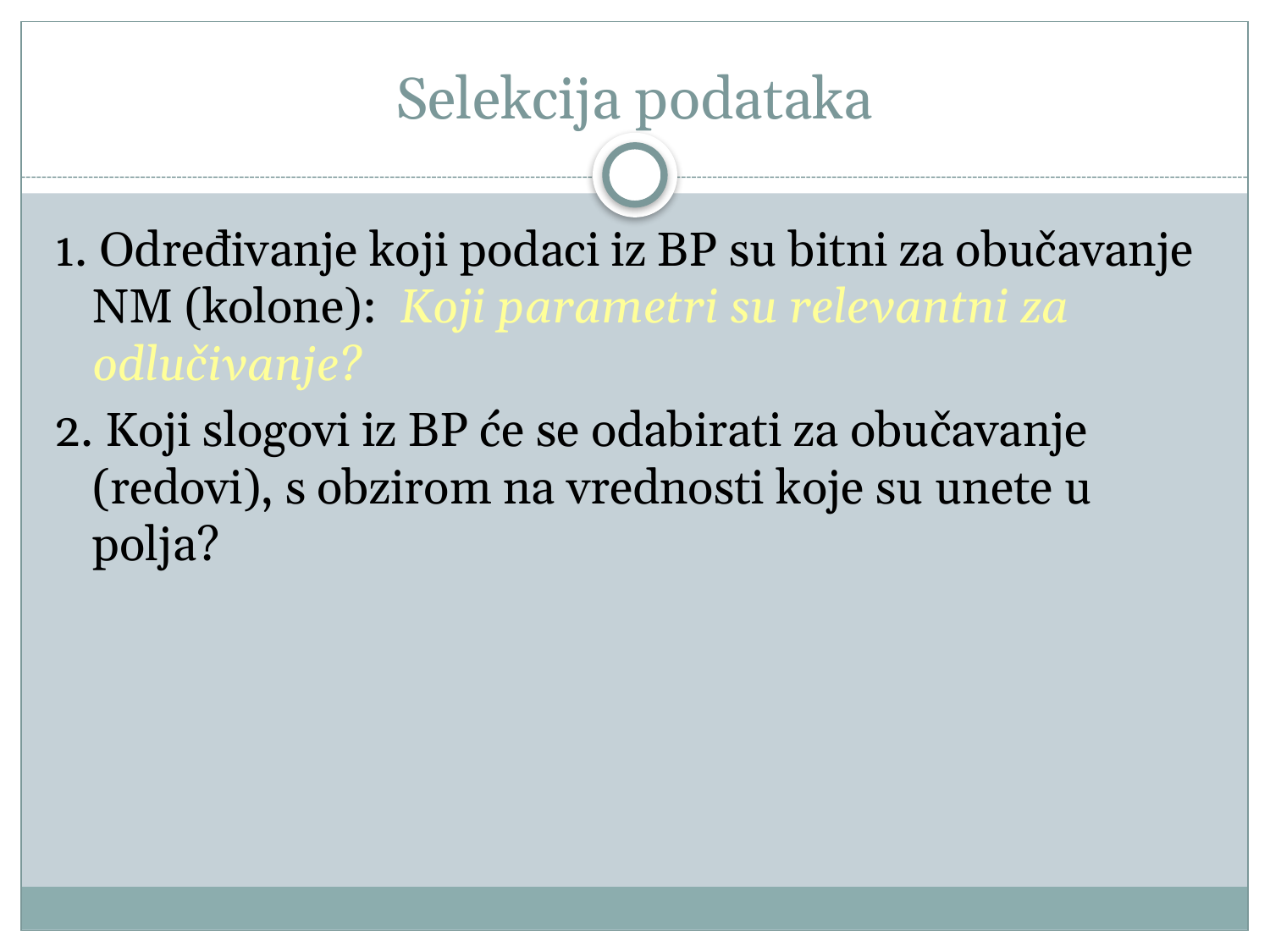

# Selekcija podataka
1. Određivanje koji podaci iz BP su bitni za obučavanje NM (kolone):  Koji parametri su relevantni za odlučivanje?
2. Koji slogovi iz BP će se odabirati za obučavanje (redovi), s obzirom na vrednosti koje su unete u polja?